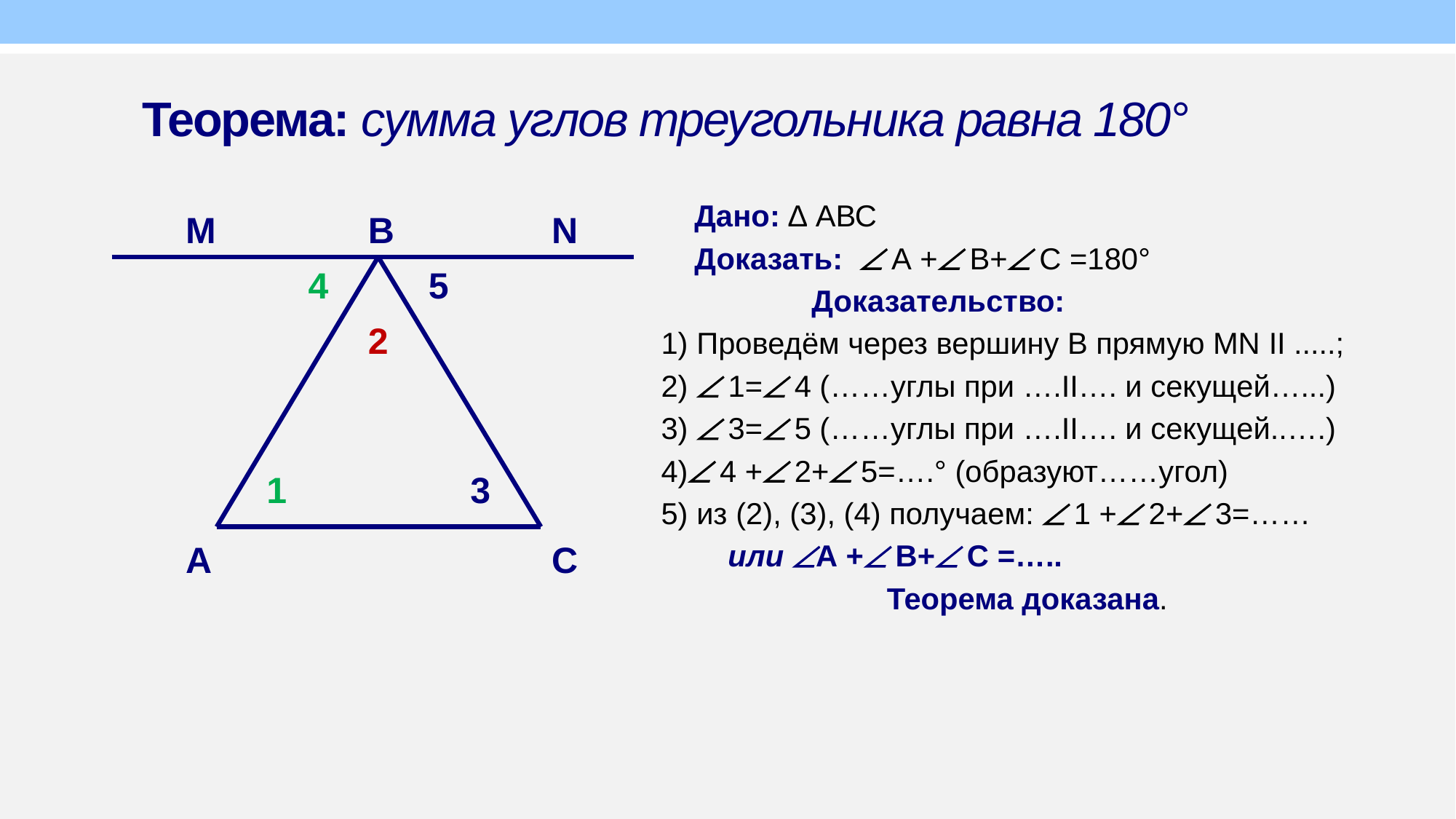

# Теорема: сумма углов треугольника равна 180°
      Дано: ∆ АВС
      Доказать:  ∠ А +∠ В+∠ С =180°
                    Доказательство:
  1) Проведём через вершину В прямую MN II .....;
  2) ∠ 1=∠ 4 (……углы при ….II…. и секущей…...)
  3) ∠ 3=∠ 5 (……углы при ….II…. и секущей..….)
  4)∠ 4 +∠ 2+∠ 5=….° (образуют……угол)
  5) из (2), (3), (4) получаем: ∠ 1 +∠ 2+∠ 3=……
          или ∠А +∠ В+∠ С =…..
                             Теорема доказана.

B
M
N
4
5
2
3
1
A
C